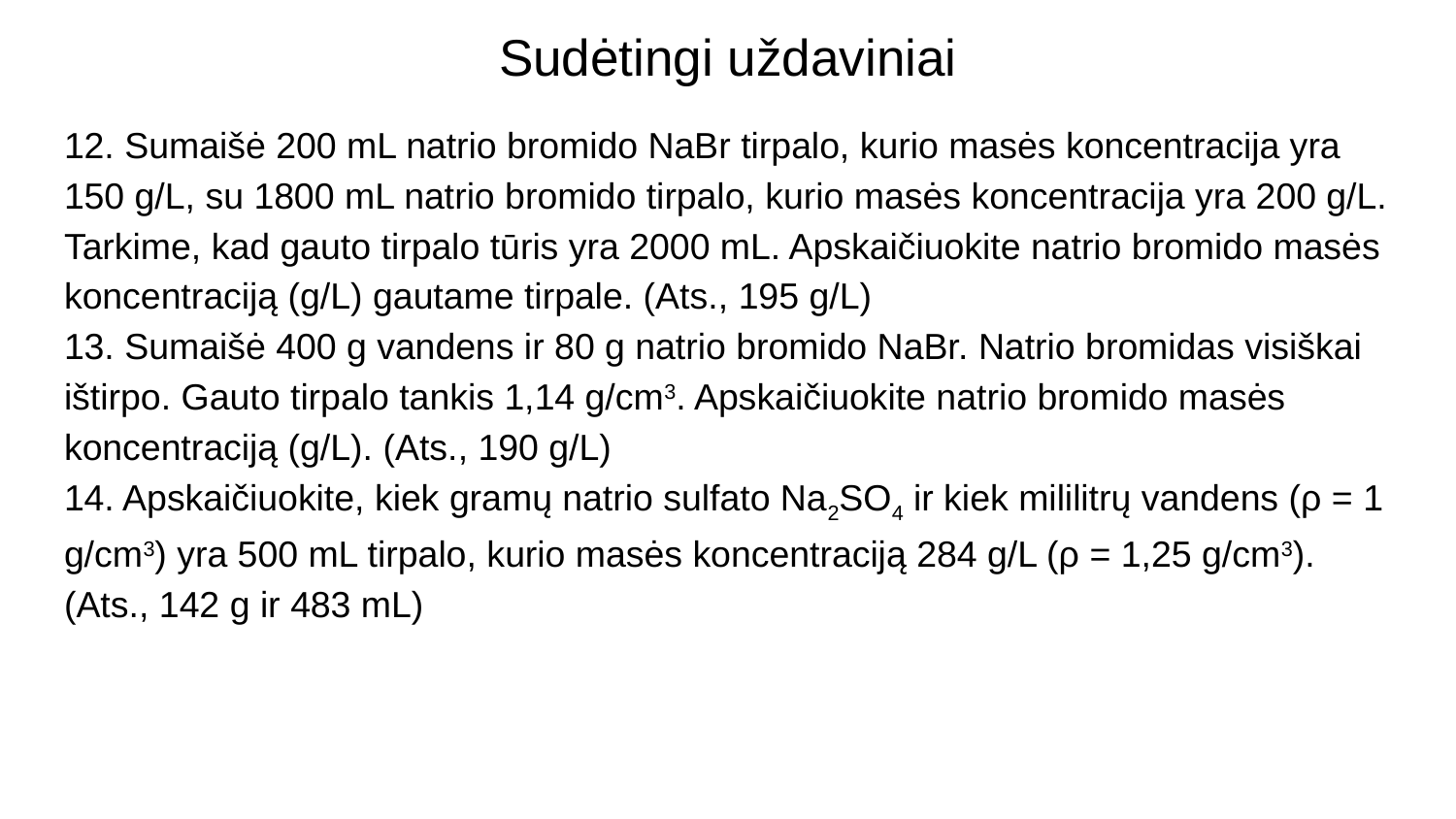

# Sudėtingi uždaviniai
12. Sumaišė 200 mL natrio bromido NaBr tirpalo, kurio masės koncentracija yra 150 g/L, su 1800 mL natrio bromido tirpalo, kurio masės koncentracija yra 200 g/L. Tarkime, kad gauto tirpalo tūris yra 2000 mL. Apskaičiuokite natrio bromido masės koncentraciją (g/L) gautame tirpale. (Ats., 195 g/L)
13. Sumaišė 400 g vandens ir 80 g natrio bromido NaBr. Natrio bromidas visiškai ištirpo. Gauto tirpalo tankis 1,14 g/cm3. Apskaičiuokite natrio bromido masės koncentraciją (g/L). (Ats., 190 g/L)
14. Apskaičiuokite, kiek gramų natrio sulfato Na2SO4 ir kiek mililitrų vandens (ρ = 1 g/cm3) yra 500 mL tirpalo, kurio masės koncentraciją 284 g/L (ρ = 1,25 g/cm3). (Ats., 142 g ir 483 mL)